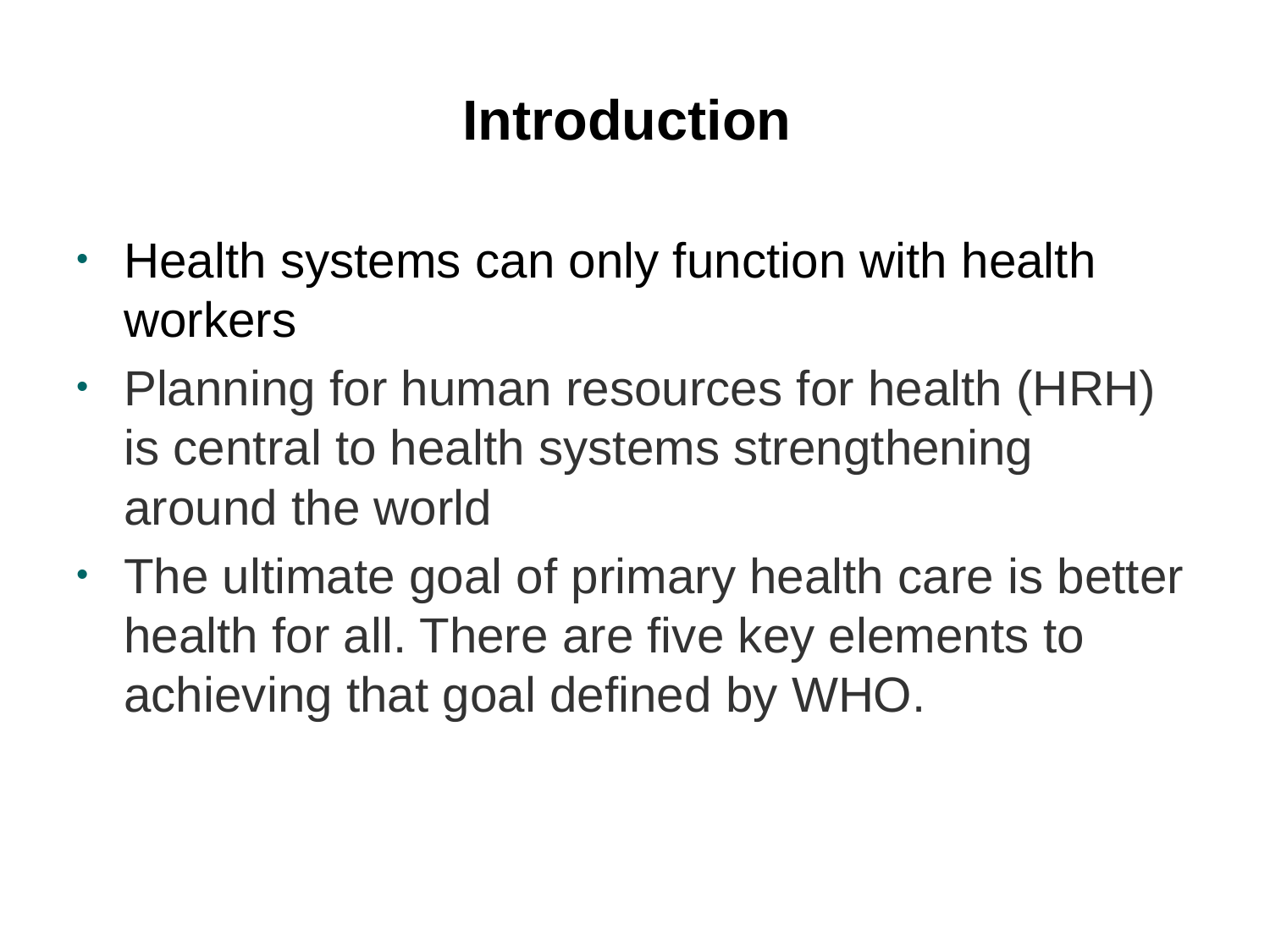

# Introduction
Health systems can only function with health workers
Planning for human resources for health (HRH) is central to health systems strengthening around the world
The ultimate goal of primary health care is better health for all. There are five key elements to achieving that goal defined by WHO.